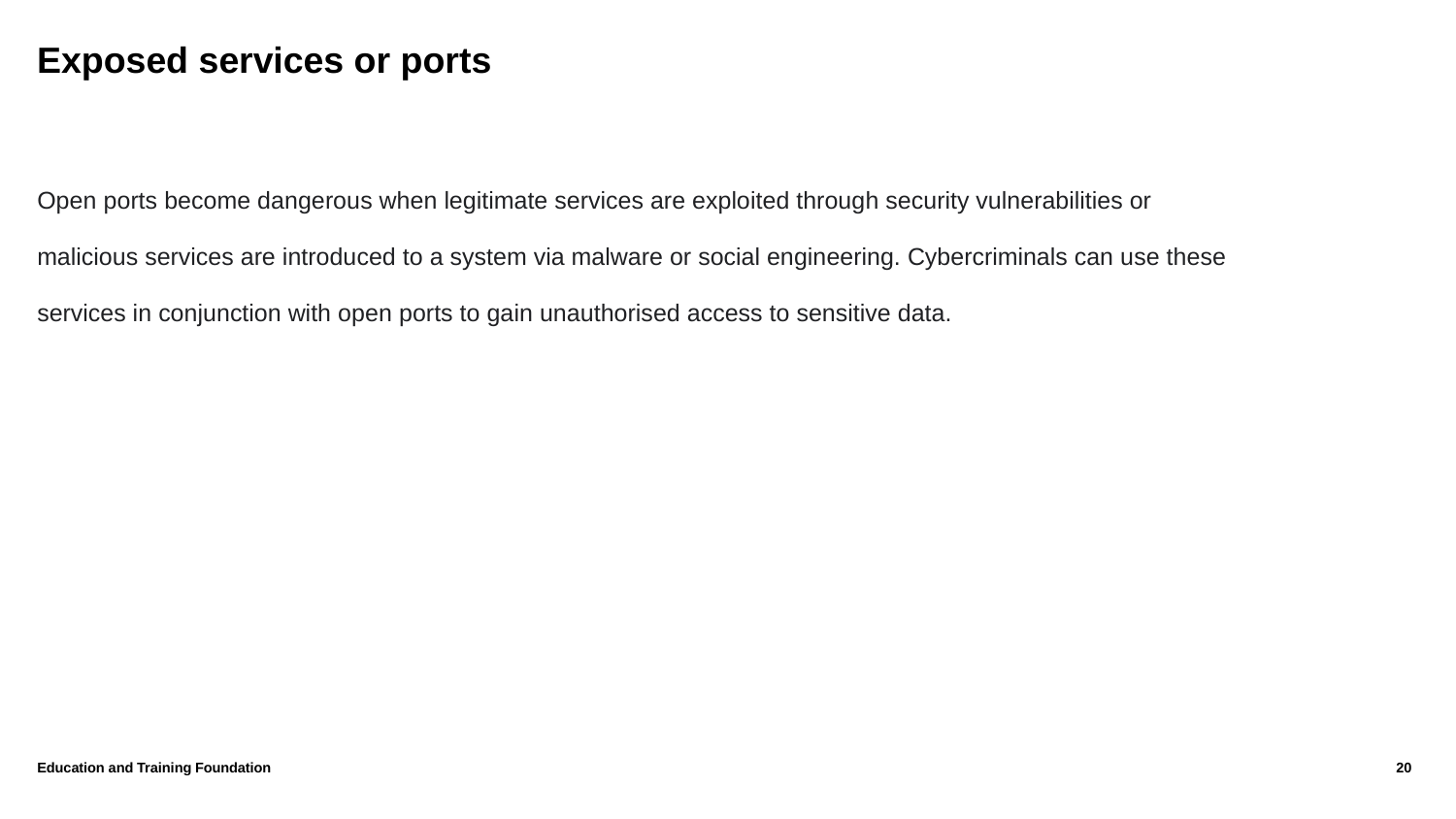

# Exposed services or ports
Open ports become dangerous when legitimate services are exploited through security vulnerabilities or malicious services are introduced to a system via malware or social engineering. Cybercriminals can use these services in conjunction with open ports to gain unauthorised access to sensitive data.
Education and Training Foundation
20